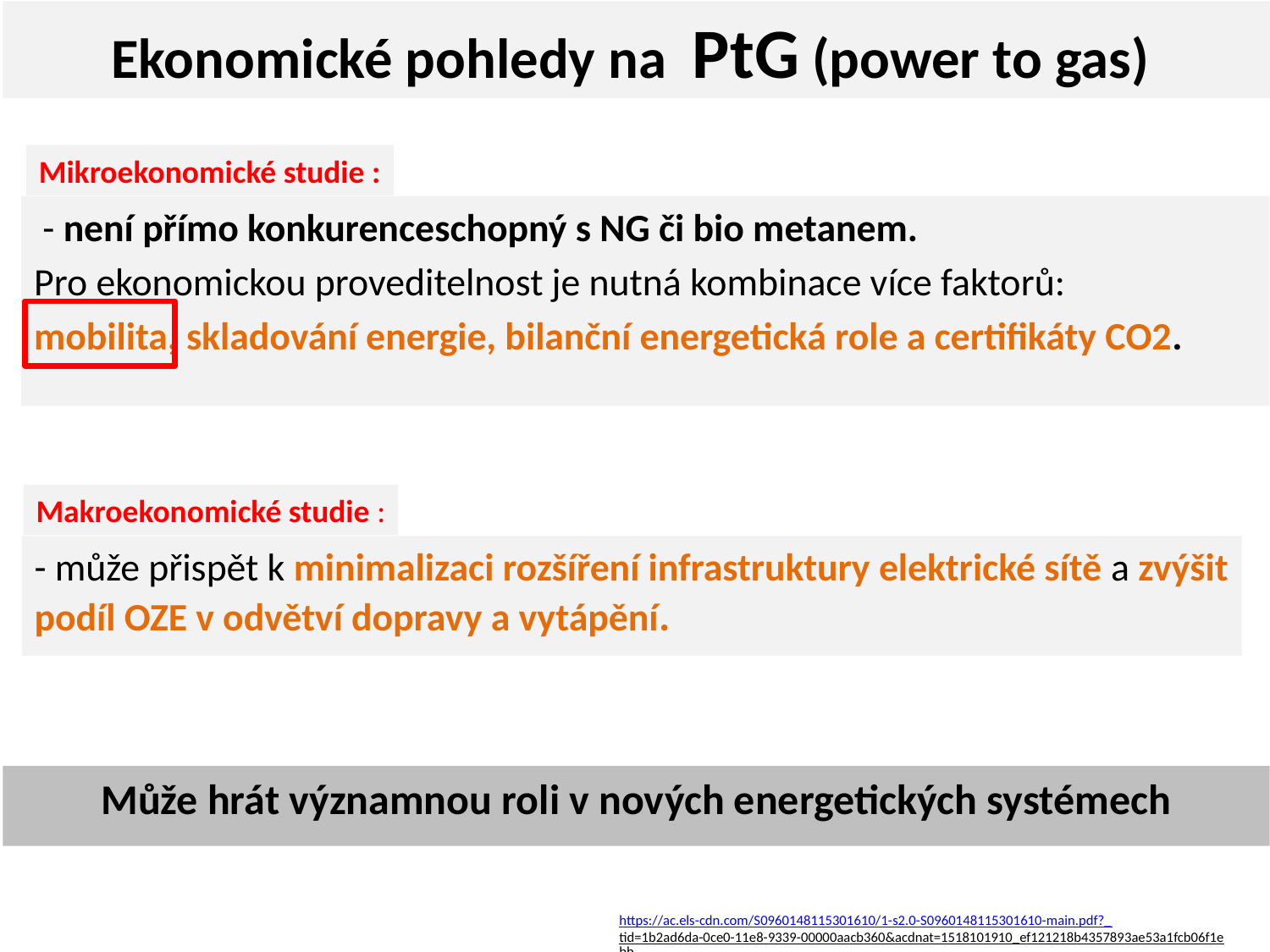

Ekonomické pohledy na  PtG (power to gas)
Mikroekonomické studie :
 - není přímo konkurenceschopný s NG či bio metanem.
Pro ekonomickou proveditelnost je nutná kombinace více faktorů:
mobilita, skladování energie, bilanční energetická role a certifikáty CO2.

Makroekonomické studie :
- může přispět k minimalizaci rozšíření infrastruktury elektrické sítě a zvýšit podíl OZE v odvětví dopravy a vytápění.
Může hrát významnou roli v nových energetických systémech
https://ac.els-cdn.com/S0960148115301610/1-s2.0-S0960148115301610-main.pdf?_tid=1b2ad6da-0ce0-11e8-9339-00000aacb360&acdnat=1518101910_ef121218b4357893ae53a1fcb06f1ebb